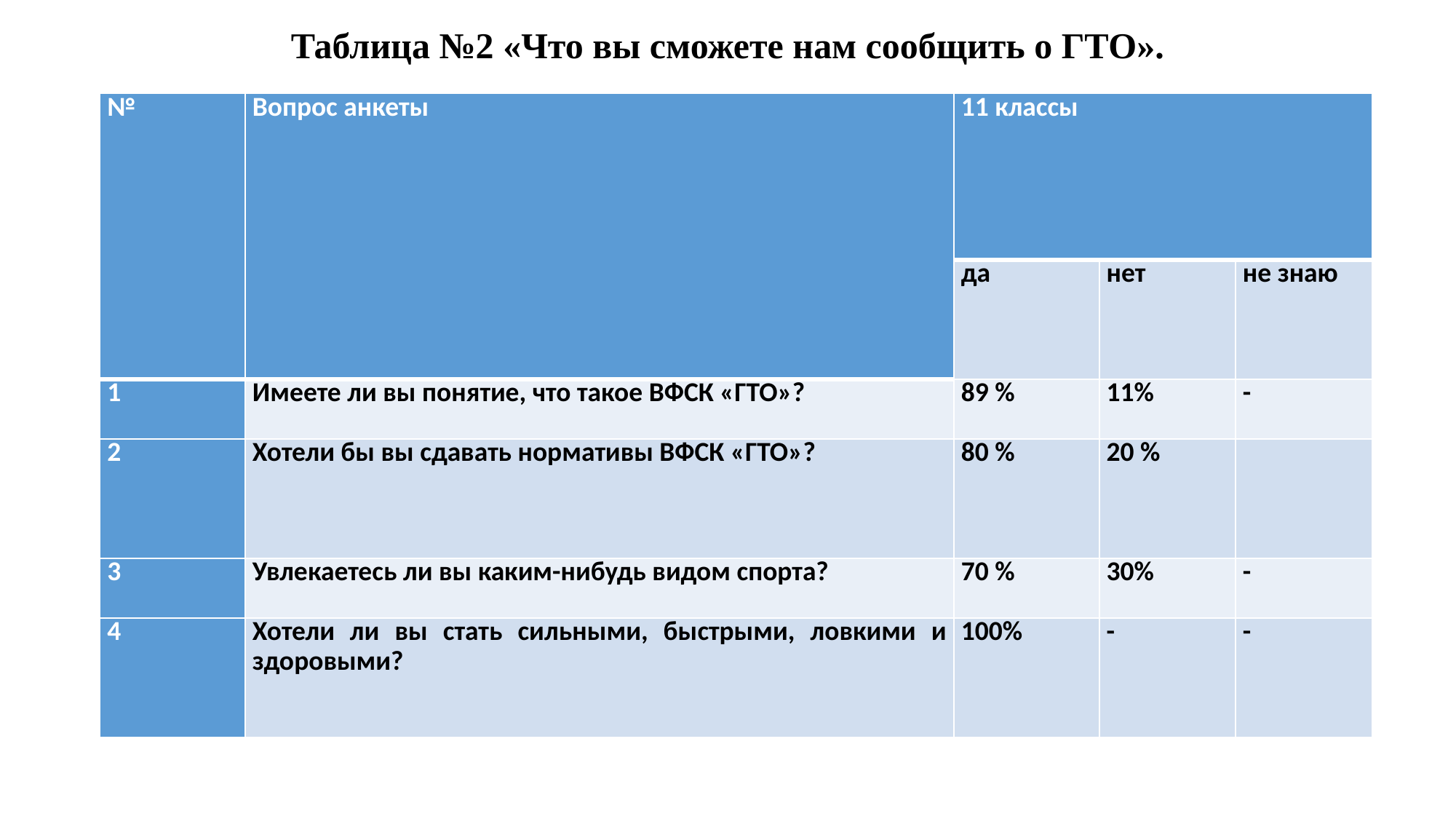

# Таблица №2 «Что вы сможете нам сообщить о ГТО».
| № | Вопрос анкеты | 11 классы |  |  |
| --- | --- | --- | --- | --- |
|  |  | да | нет | не знаю |
| 1 | Имеете ли вы понятие, что такое ВФСК «ГТО»? | 89 % | 11% | - |
| 2 | Хотели бы вы сдавать нормативы ВФСК «ГТО»? | 80 % | 20 % |  |
| 3 | Увлекаетесь ли вы каким-нибудь видом спорта? | 70 % | 30% | - |
| 4 | Хотели ли вы стать сильными, быстрыми, ловкими и здоровыми? | 100% | - | - |